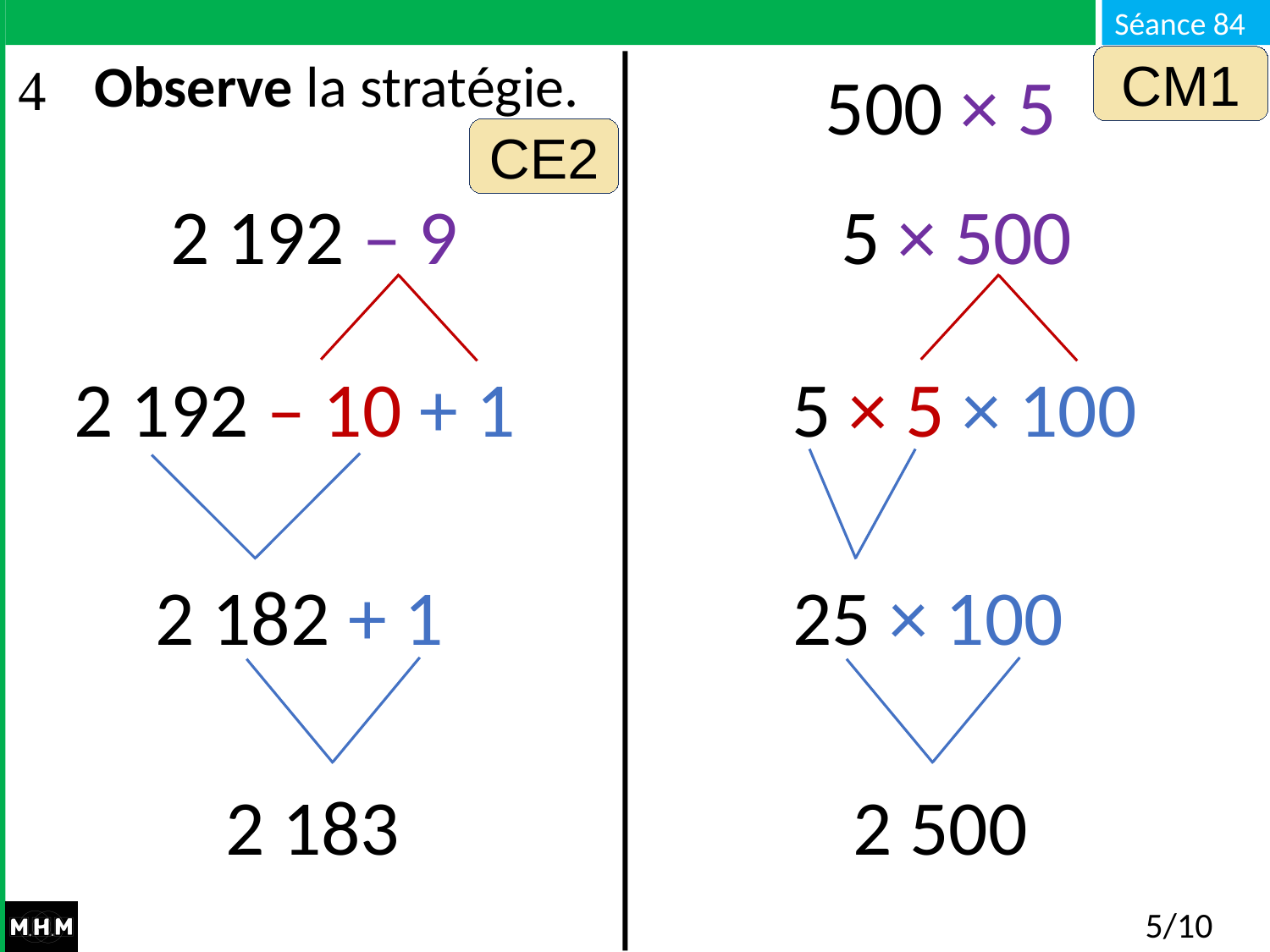

CM1
# Observe la stratégie.
500 × 5

CE2
2 192 – 9
5 × 500
2 192 – 10 + 1
5 × 5 × 100
2 182 + 1
25 × 100
2 183
2 500
5/10